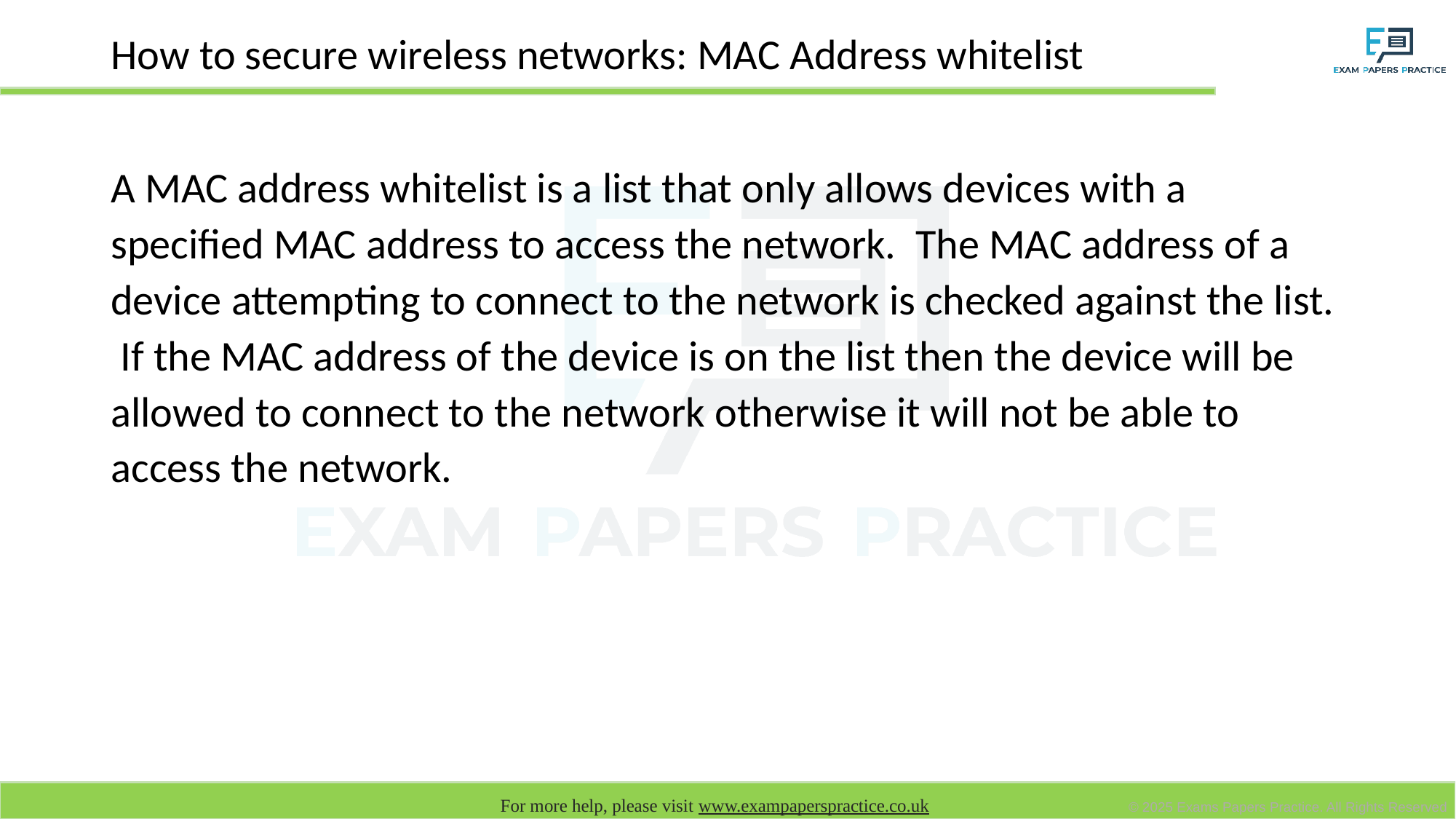

# How to secure wireless networks: MAC Address whitelist
A MAC address whitelist is a list that only allows devices with a specified MAC address to access the network.  The MAC address of a device attempting to connect to the network is checked against the list.  If the MAC address of the device is on the list then the device will be allowed to connect to the network otherwise it will not be able to access the network.